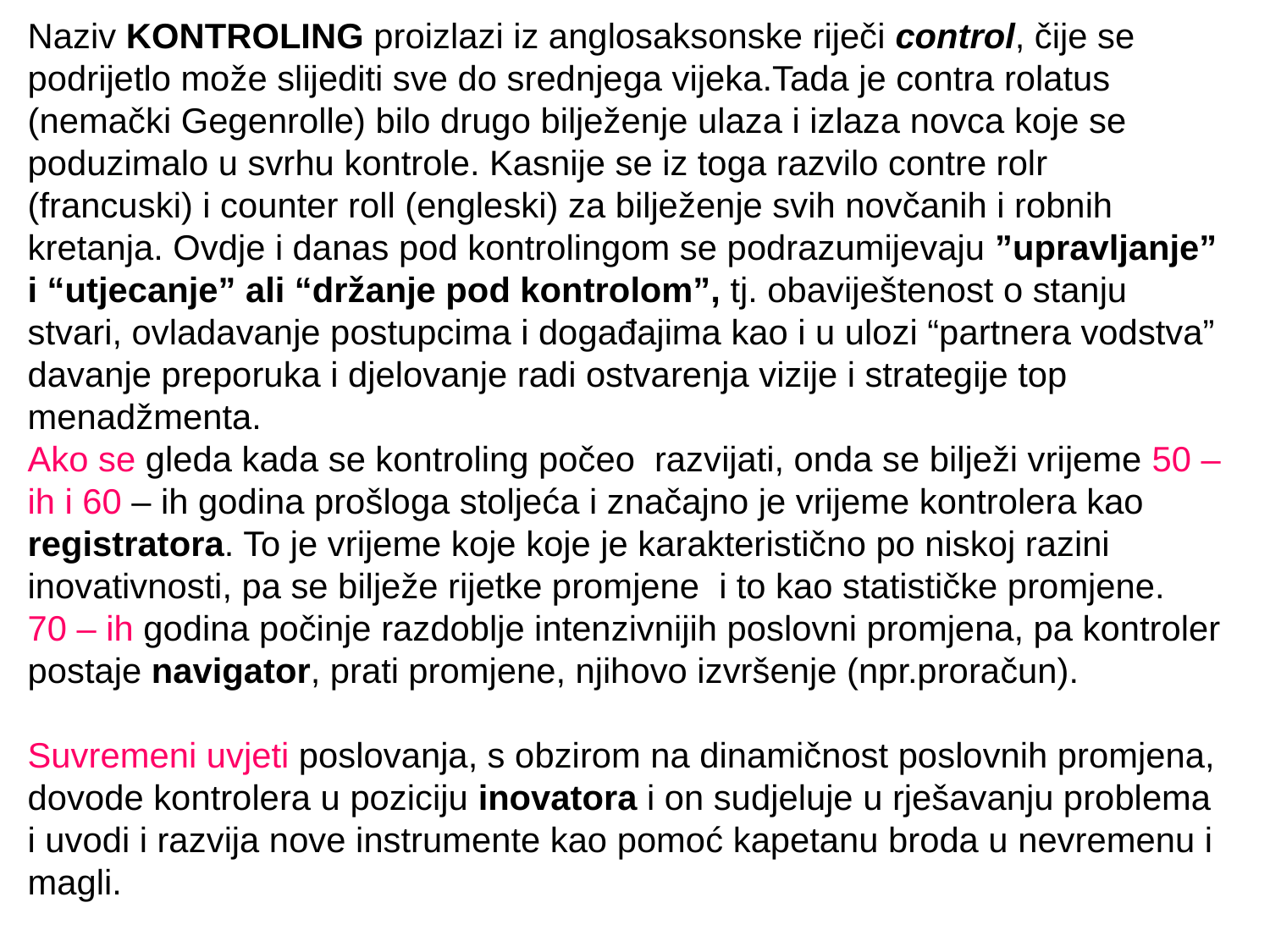

# Naziv KONTROLING proizlazi iz anglosaksonske riječi control, čije se podrijetlo može slijediti sve do srednjega vijeka.Tada je contra rolatus (nemački Gegenrolle) bilo drugo bilježenje ulaza i izlaza novca koje se poduzimalo u svrhu kontrole. Kasnije se iz toga razvilo contre rolr (francuski) i counter roll (engleski) za bilježenje svih novčanih i robnih kretanja. Ovdje i danas pod kontrolingom se podrazumijevaju ”upravljanje” i “utjecanje” ali “držanje pod kontrolom”, tj. obaviještenost o stanju  stvari, ovladavanje postupcima i događajima kao i u ulozi “partnera vodstva” davanje preporuka i djelovanje radi ostvarenja vizije i strategije top menadžmenta. Ako se gleda kada se kontroling počeo  razvijati, onda se bilježi vrijeme 50 – ih i 60 – ih godina prošloga stoljeća i značajno je vrijeme kontrolera kao registratora. To je vrijeme koje koje je karakteristično po niskoj razini inovativnosti, pa se bilježe rijetke promjene  i to kao statističke promjene. 70 – ih godina počinje razdoblje intenzivnijih poslovni promjena, pa kontroler postaje navigator, prati promjene, njihovo izvršenje (npr.proračun). Suvremeni uvjeti poslovanja, s obzirom na dinamičnost poslovnih promjena, dovode kontrolera u poziciju inovatora i on sudjeluje u rješavanju problema i uvodi i razvija nove instrumente kao pomoć kapetanu broda u nevremenu i magli.